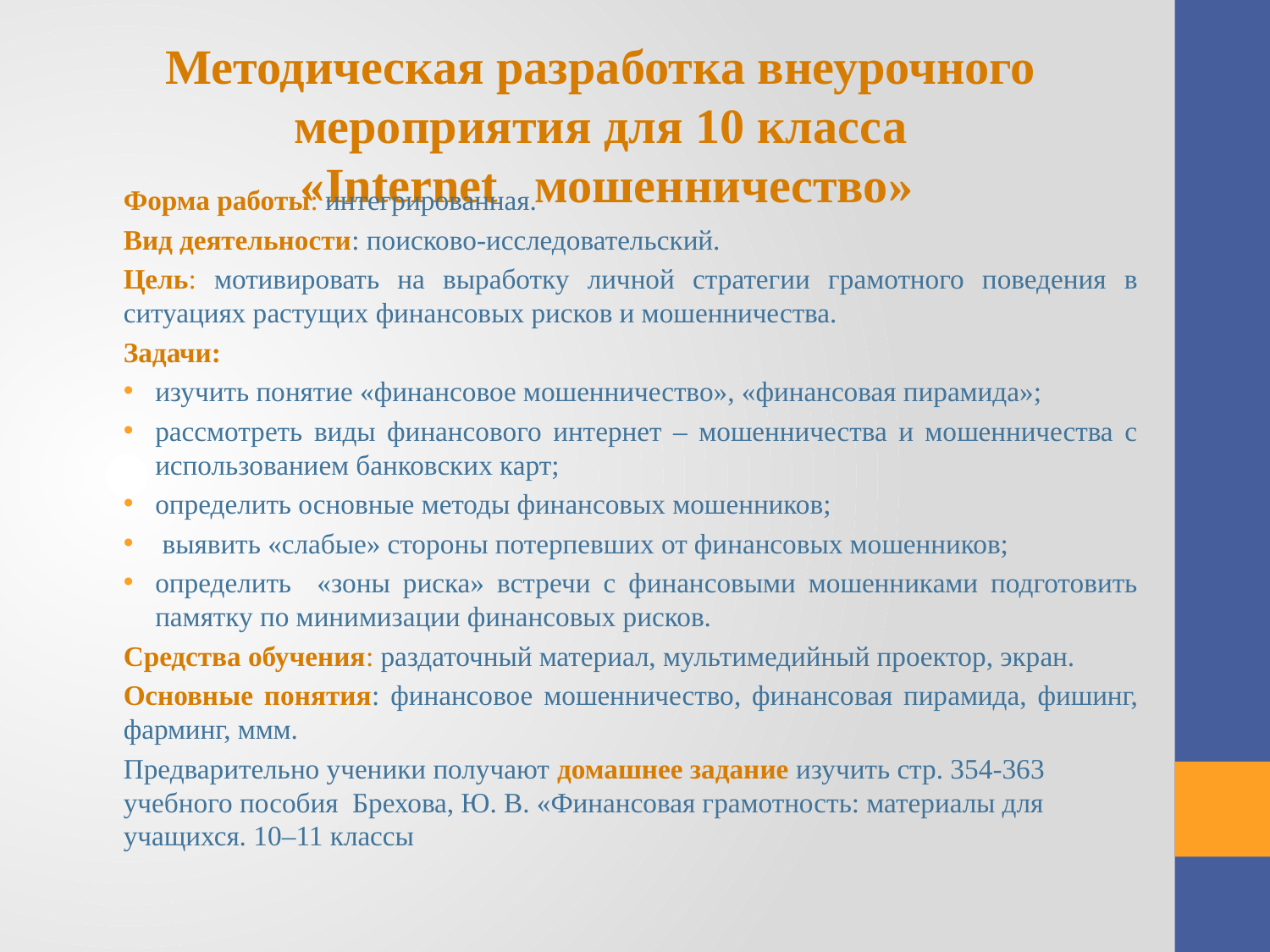

# Методическая разработка внеурочного мероприятия для 10 класса «Internet   мошенничество»
Форма работы: интегрированная.
Вид деятельности: поисково-исследовательский.
Цель: мотивировать на выработку личной стратегии грамотного поведения в ситуациях растущих финансовых рисков и мошенничества.
Задачи:
изучить понятие «финансовое мошенничество», «финансовая пирамида»;
рассмотреть виды финансового интернет – мошенничества и мошенничества с использованием банковских карт;
определить основные методы финансовых мошенников;
 выявить «слабые» стороны потерпевших от финансовых мошенников;
определить  «зоны риска» встречи с финансовыми мошенниками подготовить памятку по минимизации финансовых рисков.
Средства обучения: раздаточный материал, мультимедийный проектор, экран.
Основные понятия: финансовое мошенничество, финансовая пирамида, фишинг, фарминг, ммм.
Предварительно ученики получают домашнее задание изучить стр. 354-363 учебного пособия  Брехова, Ю. В. «Финансовая грамотность: материалы для учащихся. 10–11 классы